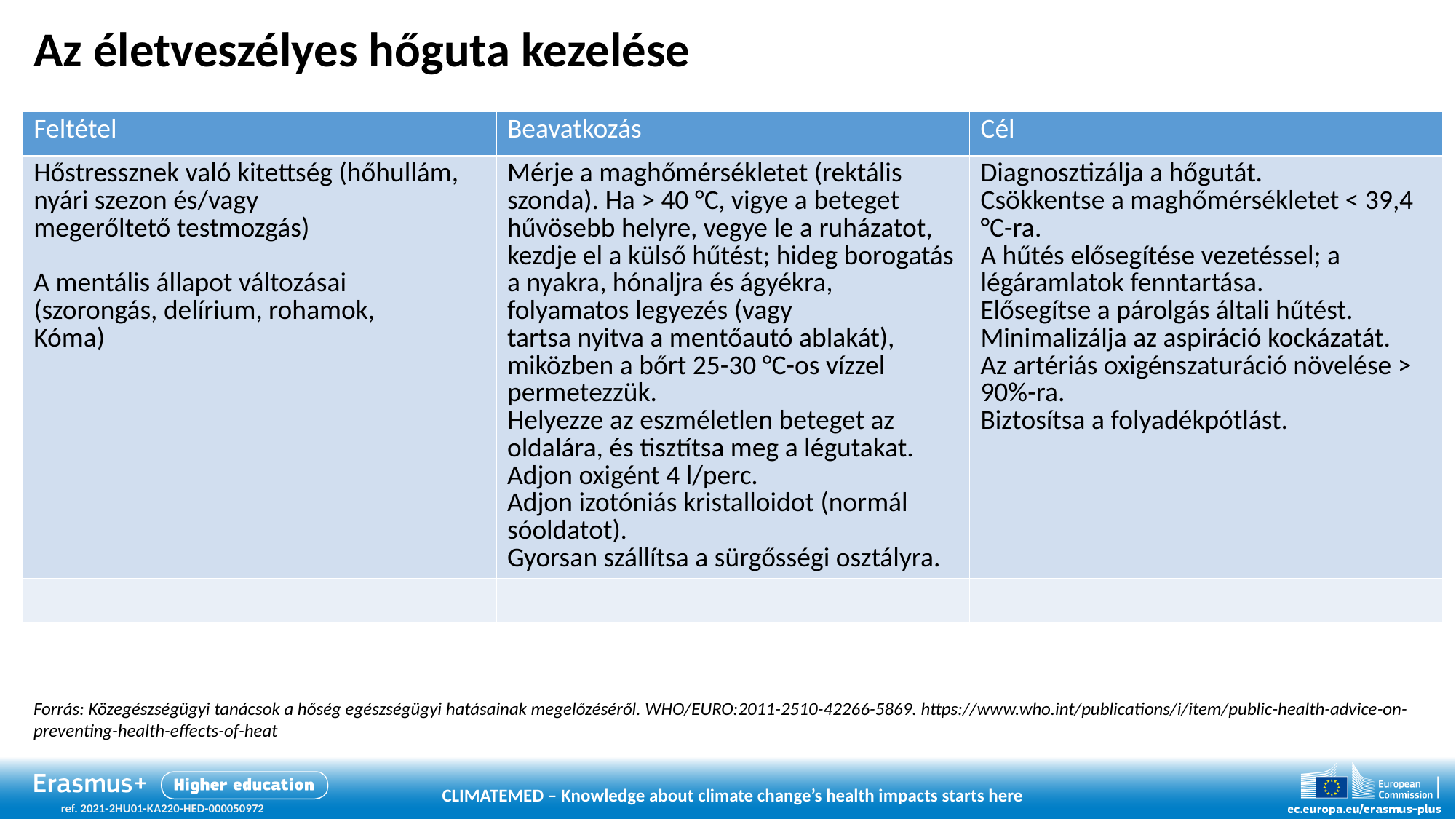

# Az életveszélyes hőguta kezelése
| Feltétel | Beavatkozás | Cél |
| --- | --- | --- |
| Hőstressznek való kitettség (hőhullám, nyári szezon és/vagy megerőltető testmozgás) A mentális állapot változásai (szorongás, delírium, rohamok, Kóma) | Mérje a maghőmérsékletet (rektális szonda). Ha > 40 °C, vigye a beteget hűvösebb helyre, vegye le a ruházatot, kezdje el a külső hűtést; hideg borogatás a nyakra, hónaljra és ágyékra, folyamatos legyezés (vagy tartsa nyitva a mentőautó ablakát), miközben a bőrt 25-30 °C-os vízzel permetezzük. Helyezze az eszméletlen beteget az oldalára, és tisztítsa meg a légutakat. Adjon oxigént 4 l/perc. Adjon izotóniás kristalloidot (normál sóoldatot). Gyorsan szállítsa a sürgősségi osztályra. | Diagnosztizálja a hőgutát. Csökkentse a maghőmérsékletet < 39,4 °C-ra. A hűtés elősegítése vezetéssel; a légáramlatok fenntartása. Elősegítse a párolgás általi hűtést. Minimalizálja az aspiráció kockázatát. Az artériás oxigénszaturáció növelése > 90%-ra. Biztosítsa a folyadékpótlást. |
|  |  |  |
Forrás: Közegészségügyi tanácsok a hőség egészségügyi hatásainak megelőzéséről. WHO/EURO:2011-2510-42266-5869. https://www.who.int/publications/i/item/public-health-advice-on-preventing-health-effects-of-heat